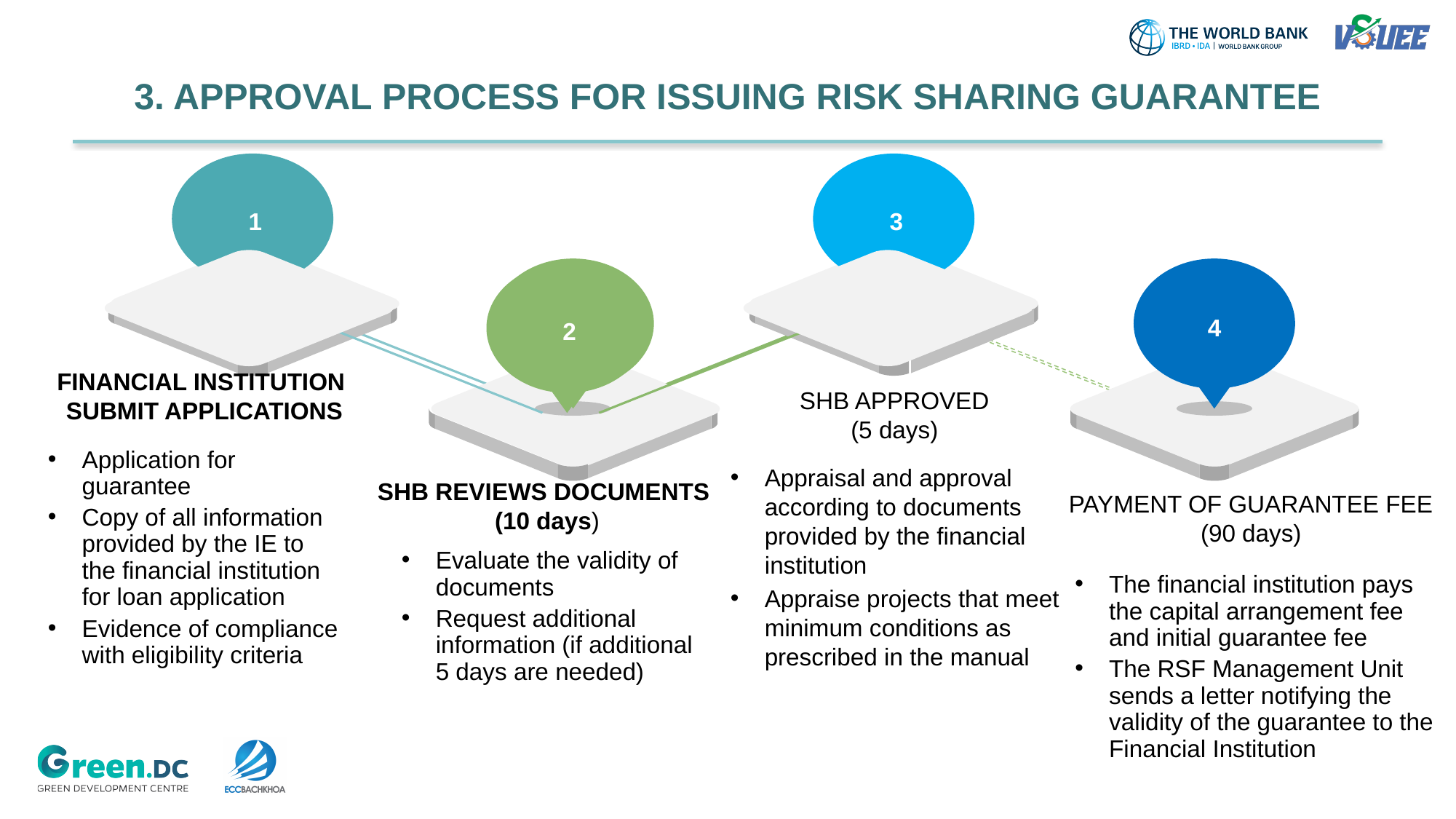

# 3. APPROVAL PROCESS FOR ISSUING RISK SHARING GUARANTEE

1
3

2
4

2

FINANCIAL INSTITUTION
SUBMIT APPLICATIONS
SHB APPROVED
(5 days)

Application for guarantee
Copy of all information provided by the IE to the financial institution for loan application
Evidence of compliance with eligibility criteria

SHB REVIEWS DOCUMENTS
(10 days)
PAYMENT OF GUARANTEE FEE
(90 days)

Appraisal and approval according to documents provided by the financial institution
Appraise projects that meet minimum conditions as prescribed in the manual
Evaluate the validity of documents
Request additional information (if additional 5 days are needed)
The financial institution pays the capital arrangement fee and initial guarantee fee
The RSF Management Unit sends a letter notifying the validity of the guarantee to the Financial Institution